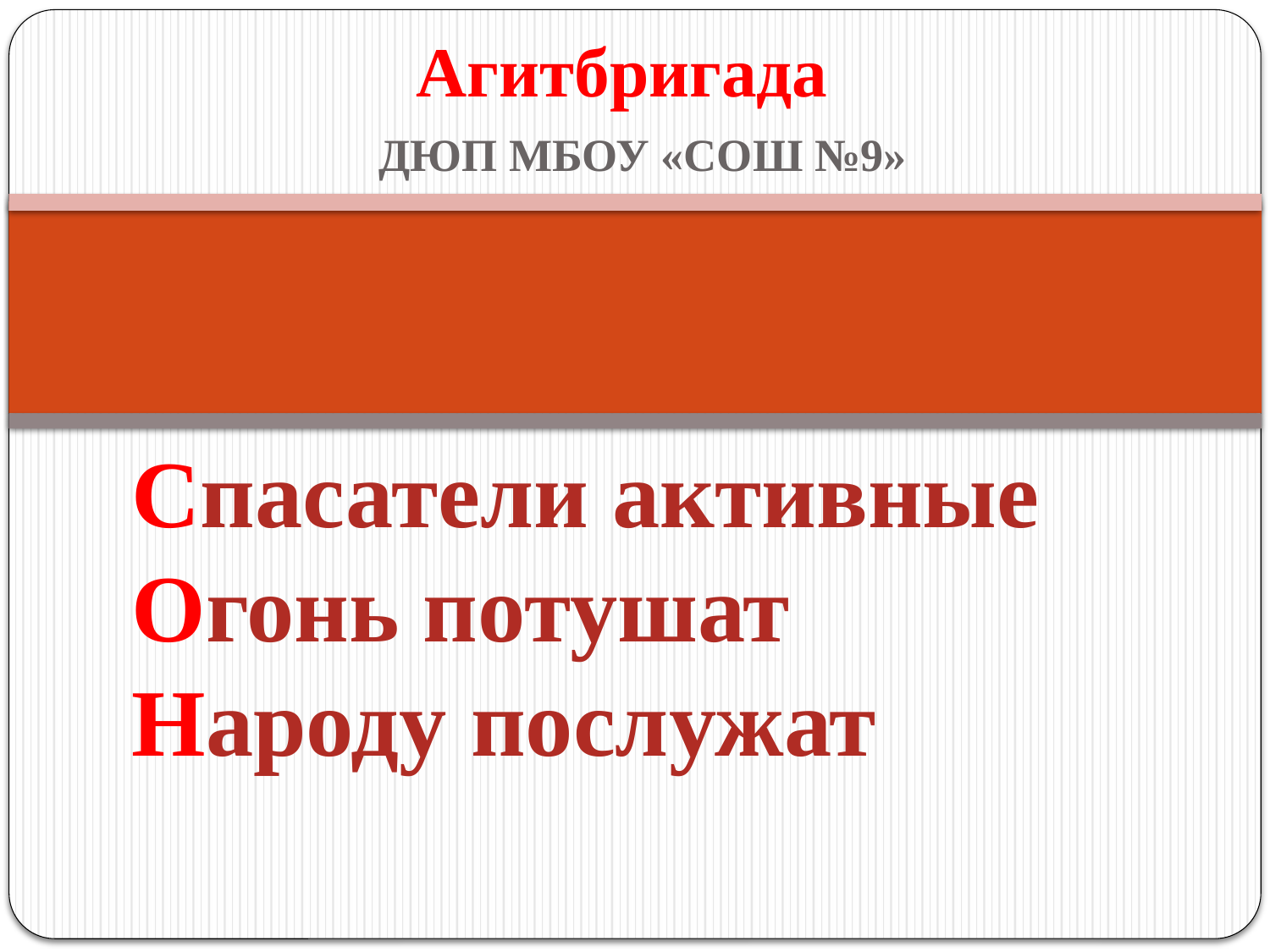

# Агитбригада
ДЮП МБОУ «СОШ №9»

Cпасатели активные
Огонь потушат
Народу послужат